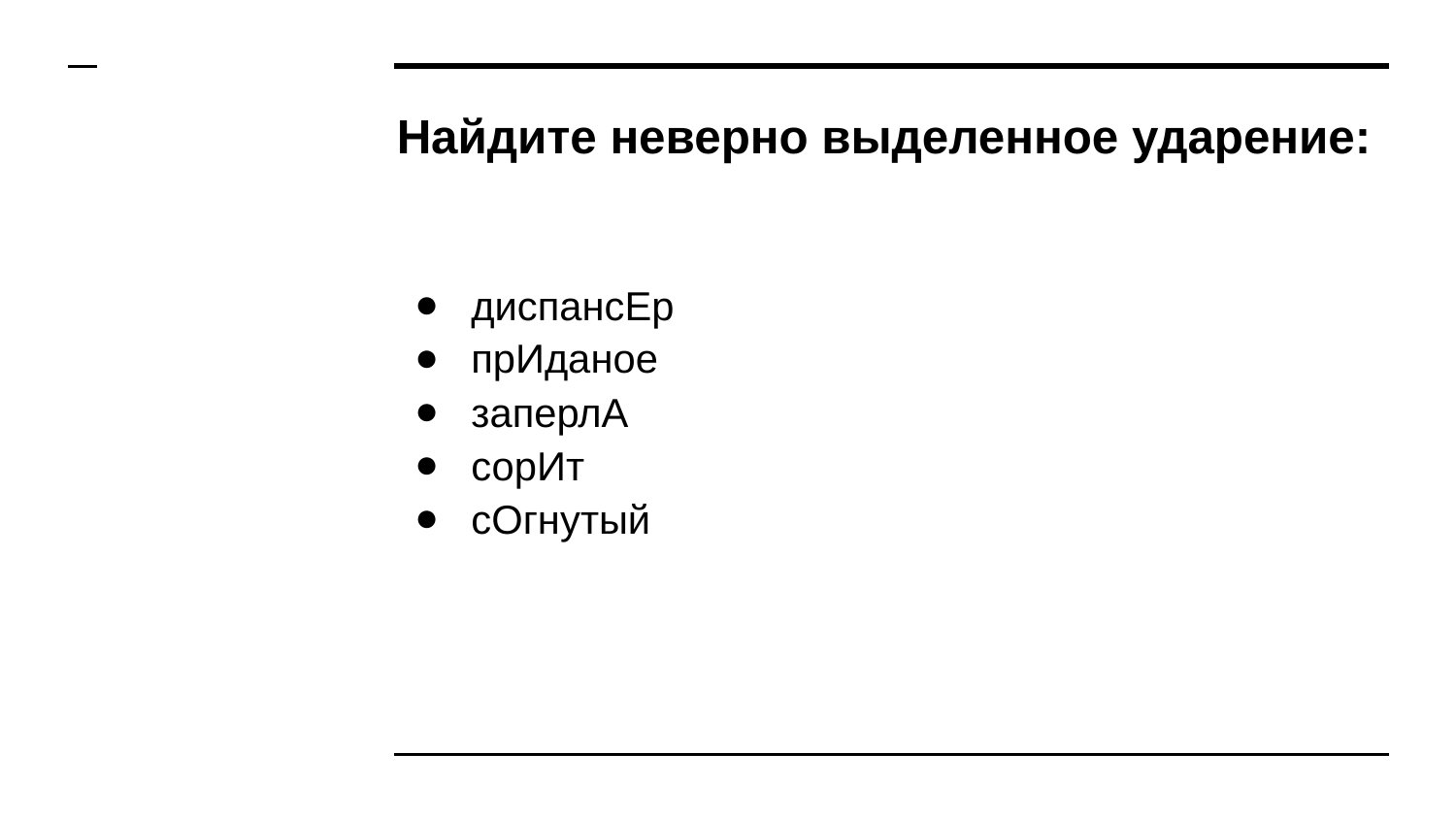

# Найдите неверно выделенное ударение:
диспансЕр
прИданое
заперлА
сорИт
сОгнутый